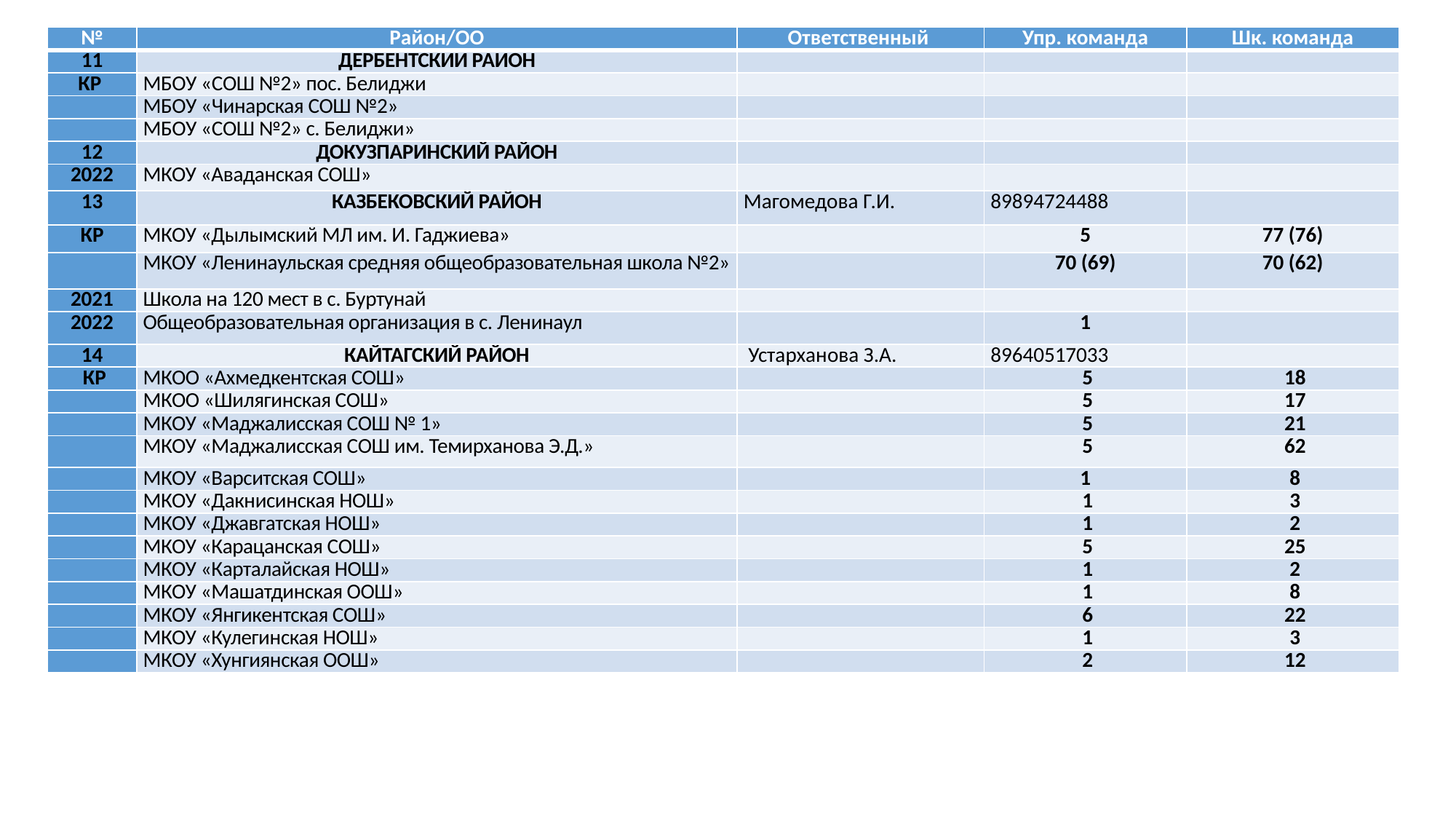

| № | Район/ОО | Ответственный | Упр. команда | Шк. команда |
| --- | --- | --- | --- | --- |
| 11 | ДЕРБЕНТСКИЙ РАЙОН |  |  |  |
| КР | МБОУ «СОШ №2» пос. Белиджи |  |  |  |
|  | МБОУ «Чинарская СОШ №2» |  |  |  |
|  | МБОУ «СОШ №2» с. Белиджи» |  |  |  |
| 12 | ДОКУЗПАРИНСКИЙ РАЙОН |  |  |  |
| 2022 | МКОУ «Аваданская СОШ» |  |  |  |
| 13 | КАЗБЕКОВСКИЙ РАЙОН | Магомедова Г.И. | 89894724488 |  |
| КР | МКОУ «Дылымский МЛ им. И. Гаджиева» |  | 5 | 77 (76) |
|  | МКОУ «Ленинаульская средняя общеобразовательная школа №2» |  | 70 (69) | 70 (62) |
| 2021 | Школа на 120 мест в с. Буртунай |  |  |  |
| 2022 | Общеобразовательная организация в с. Ленинаул |  | 1 |  |
| 14 | КАЙТАГСКИЙ РАЙОН | Устарханова З.А. | 89640517033 |  |
| КР | МКОО «Ахмедкентская СОШ» |  | 5 | 18 |
|  | МКОО «Шилягинская СОШ» |  | 5 | 17 |
|  | МКОУ «Маджалисская СОШ № 1» |  | 5 | 21 |
|  | МКОУ «Маджалисская СОШ им. Темирханова Э.Д.» |  | 5 | 62 |
|  | МКОУ «Варситская СОШ» |  | 1 | 8 |
|  | МКОУ «Дакнисинская НОШ» |  | 1 | 3 |
|  | МКОУ «Джавгатская НОШ» |  | 1 | 2 |
|  | МКОУ «Карацанская СОШ» |  | 5 | 25 |
|  | МКОУ «Карталайская НОШ» |  | 1 | 2 |
|  | МКОУ «Машатдинская ООШ» |  | 1 | 8 |
|  | МКОУ «Янгикентская СОШ» |  | 6 | 22 |
|  | МКОУ «Кулегинская НОШ» |  | 1 | 3 |
|  | МКОУ «Хунгиянская ООШ» |  | 2 | 12 |